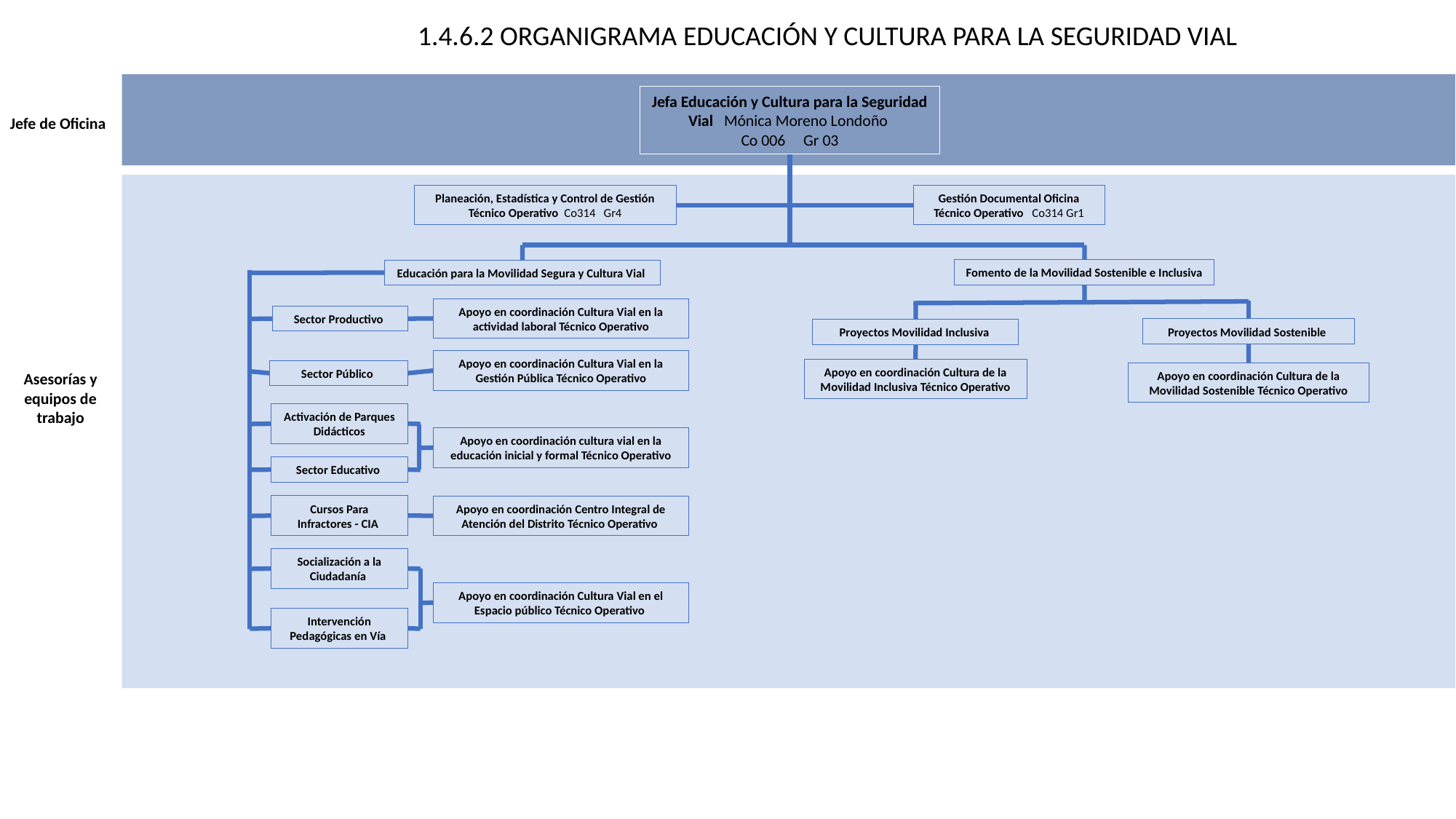

1.4.6.2 ORGANIGRAMA EDUCACIÓN Y CULTURA PARA LA SEGURIDAD VIAL

Jefa Educación y Cultura para la Seguridad Vial   Mónica Moreno Londoño
Co 006     Gr 03
Jefe de Oficina

Planeación, Estadística y Control de Gestión Técnico Operativo  Co314   Gr4
Gestión Documental Oficina Técnico Operativo   Co314 Gr1
Fomento de la Movilidad Sostenible e Inclusiva
Educación para la Movilidad Segura y Cultura Vial
Apoyo en coordinación Cultura Vial en la actividad laboral Técnico Operativo
Sector Productivo
Proyectos Movilidad Sostenible
Proyectos Movilidad Inclusiva
Apoyo en coordinación Cultura Vial en la Gestión Pública Técnico Operativo
Apoyo en coordinación Cultura de la Movilidad Inclusiva Técnico Operativo
Sector Público
Apoyo en coordinación Cultura de la Movilidad Sostenible Técnico Operativo
Asesorías y equipos de trabajo
Activación de Parques Didácticos
Apoyo en coordinación cultura vial en la educación inicial y formal Técnico Operativo
Sector Educativo
Cursos Para Infractores - CIA
Apoyo en coordinación Centro Integral de Atención del Distrito Técnico Operativo
Socialización a la Ciudadanía
Apoyo en coordinación Cultura Vial en el Espacio público Técnico Operativo
Intervención Pedagógicas en Vía